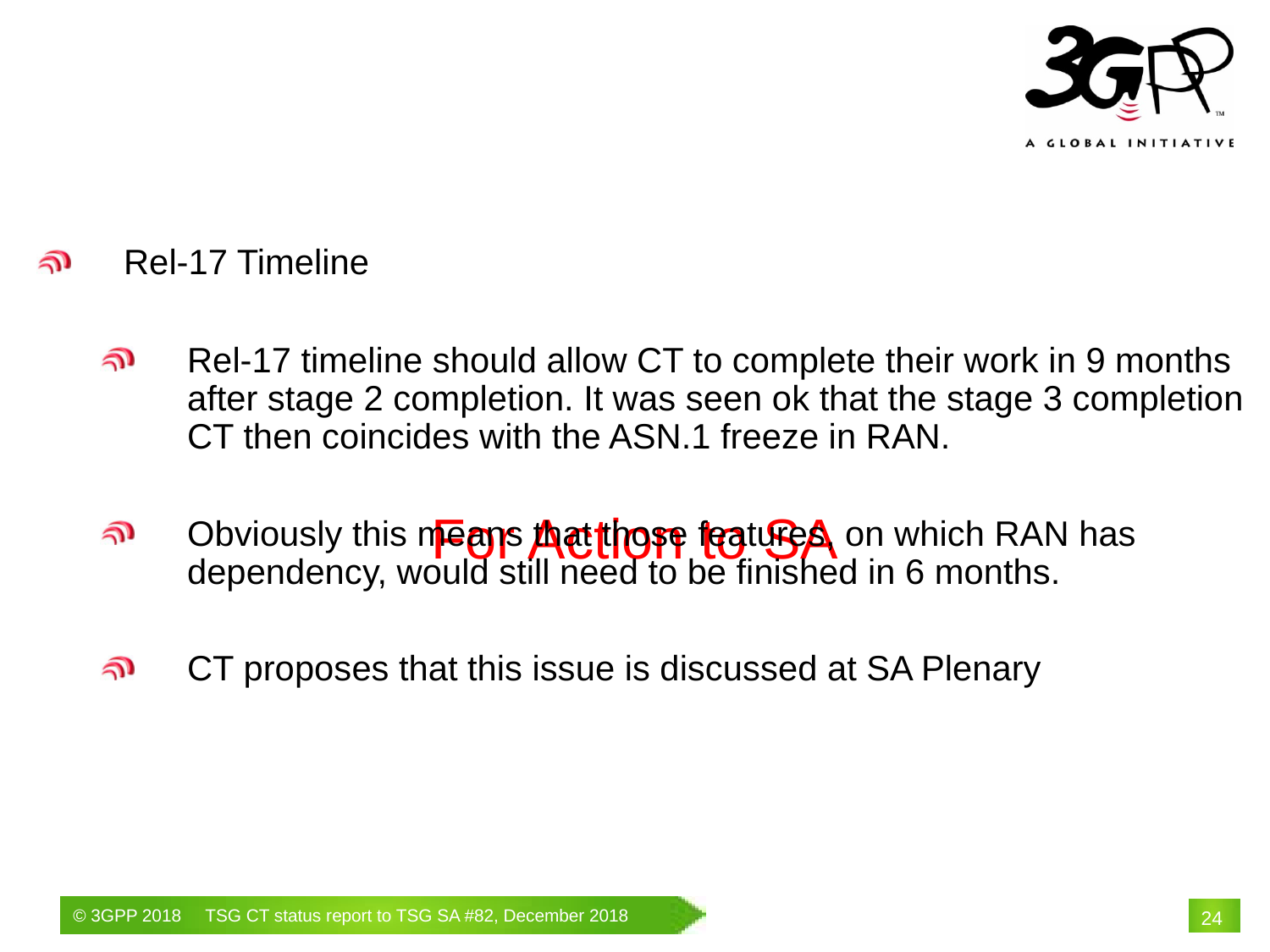

# For Action to SA

Rel-17 Timeline

Rel-17 timeline should allow CT to complete their work in 9 months after stage 2 completion. It was seen ok that the stage 3 completion CT then coincides with the ASN.1 freeze in RAN.

Obviously this means that those features, on which RAN has dependency, would still need to be finished in 6 months.

CT proposes that this issue is discussed at SA Plenary

24